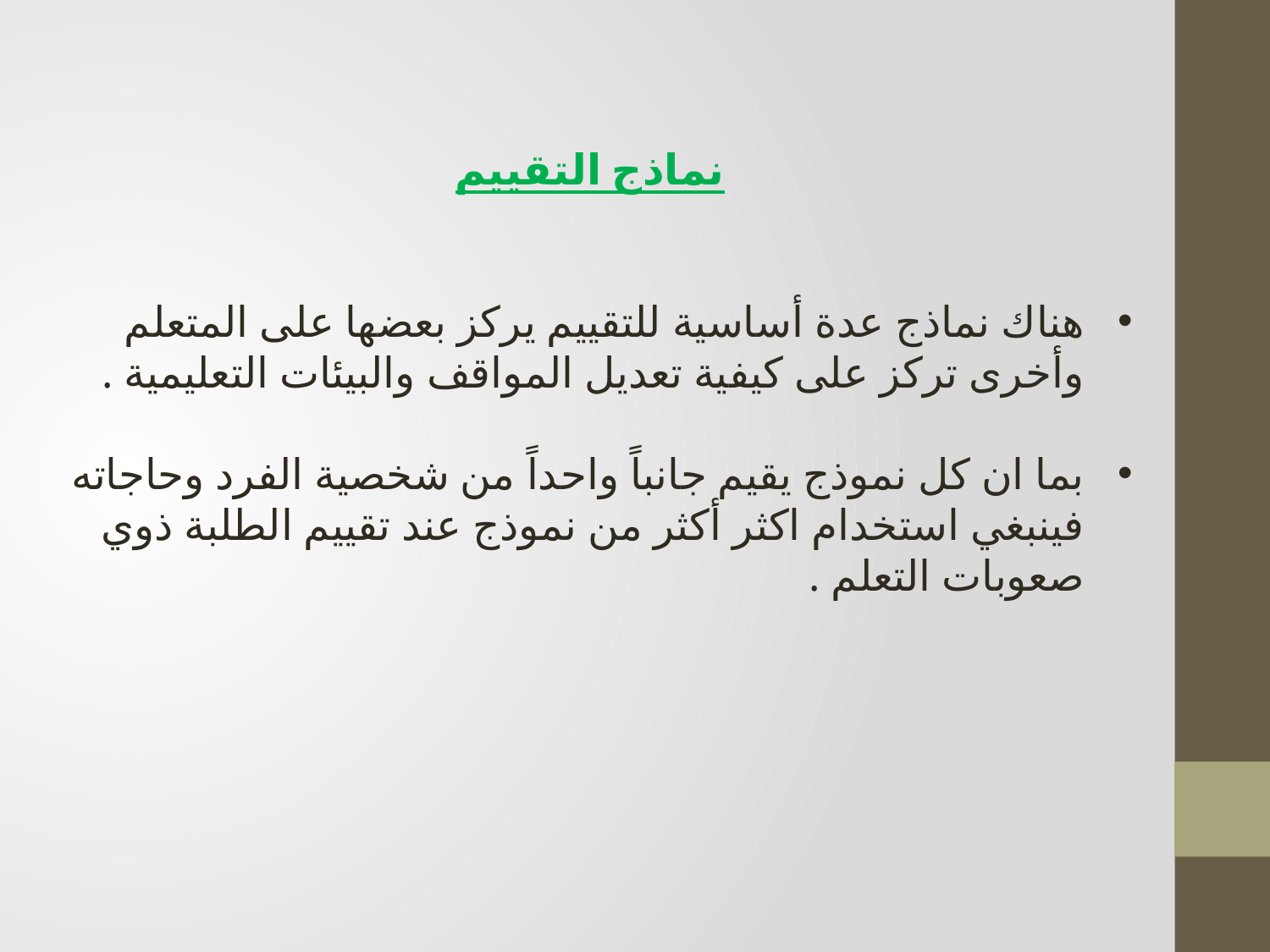

نماذج التقييم

هناك نماذج عدة أساسية للتقييم يركز بعضها على المتعلم وأخرى تركز على كيفية تعديل المواقف والبيئات التعليمية .

بما ان كل نموذج يقيم جانباً واحداً من شخصية الفرد وحاجاته فينبغي استخدام اكثر أكثر من نموذج عند تقييم الطلبة ذوي صعوبات التعلم .